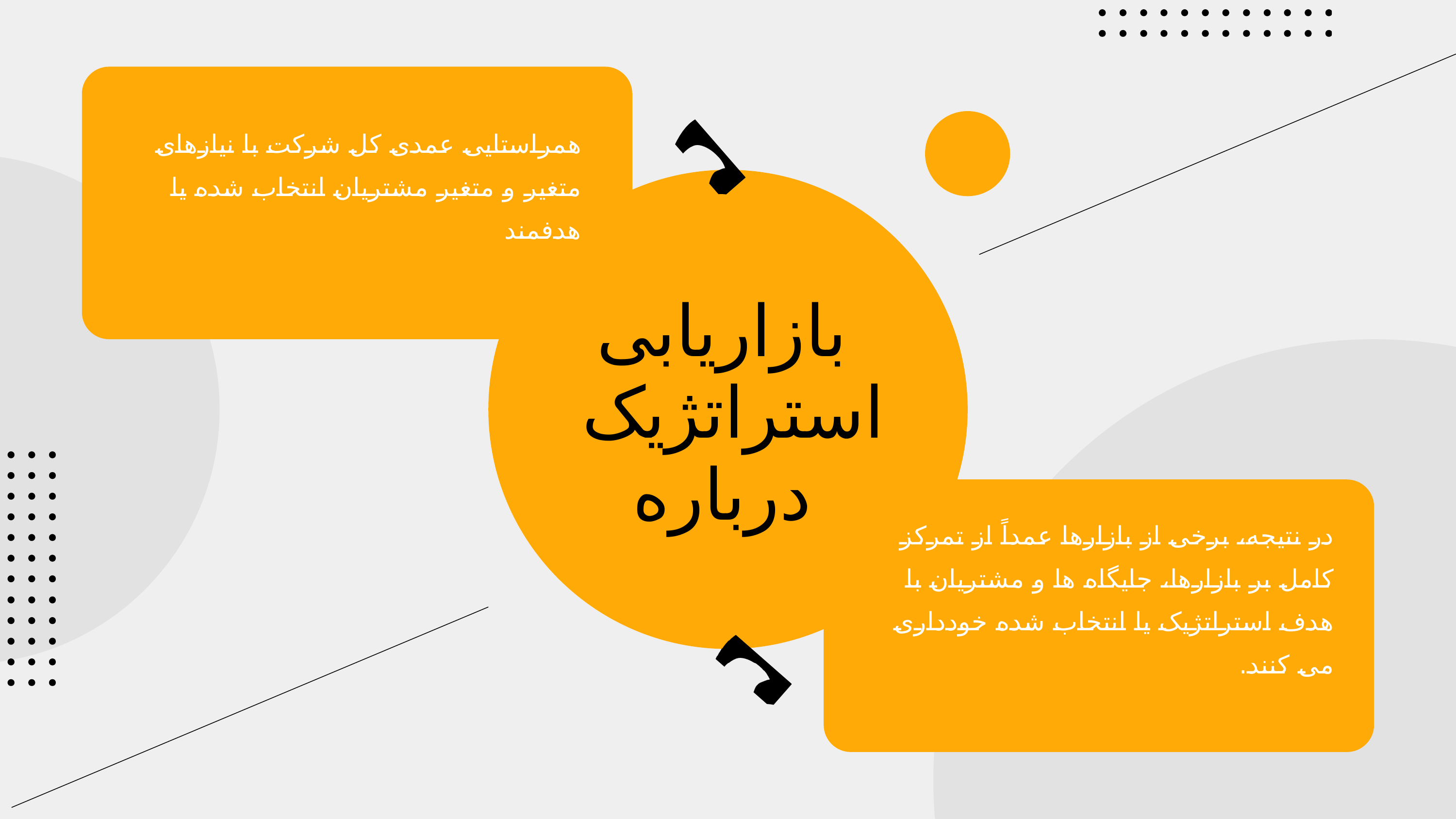

همراستایی عمدی کل شرکت با نیازهای متغیر و متغیر مشتریان انتخاب شده یا هدفمند

بازاریابی استراتژیک
درباره

در نتیجه، برخی از بازارها عمداً از تمرکز کامل بر بازارها، جایگاه ها و مشتریان با هدف استراتژیک یا انتخاب شده خودداری می کنند.